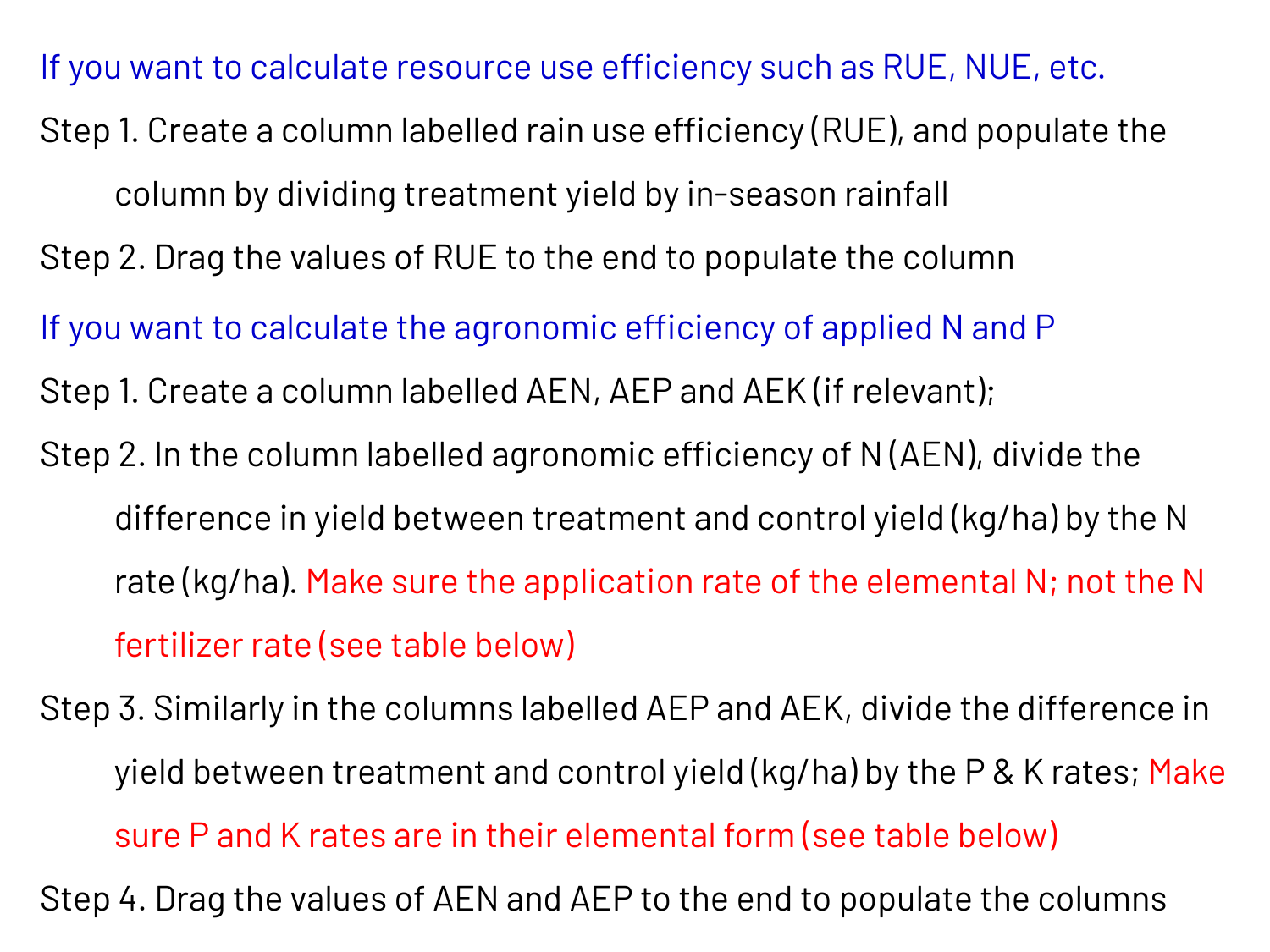

If you want to calculate resource use efficiency such as RUE, NUE, etc.
Step 1. Create a column labelled rain use efficiency (RUE), and populate the column by dividing treatment yield by in-season rainfall
Step 2. Drag the values of RUE to the end to populate the column
If you want to calculate the agronomic efficiency of applied N and P
Step 1. Create a column labelled AEN, AEP and AEK (if relevant);
Step 2. In the column labelled agronomic efficiency of N (AEN), divide the difference in yield between treatment and control yield (kg/ha) by the N rate (kg/ha). Make sure the application rate of the elemental N; not the N fertilizer rate (see table below)
Step 3. Similarly in the columns labelled AEP and AEK, divide the difference in yield between treatment and control yield (kg/ha) by the P & K rates; Make sure P and K rates are in their elemental form (see table below)
Step 4. Drag the values of AEN and AEP to the end to populate the columns